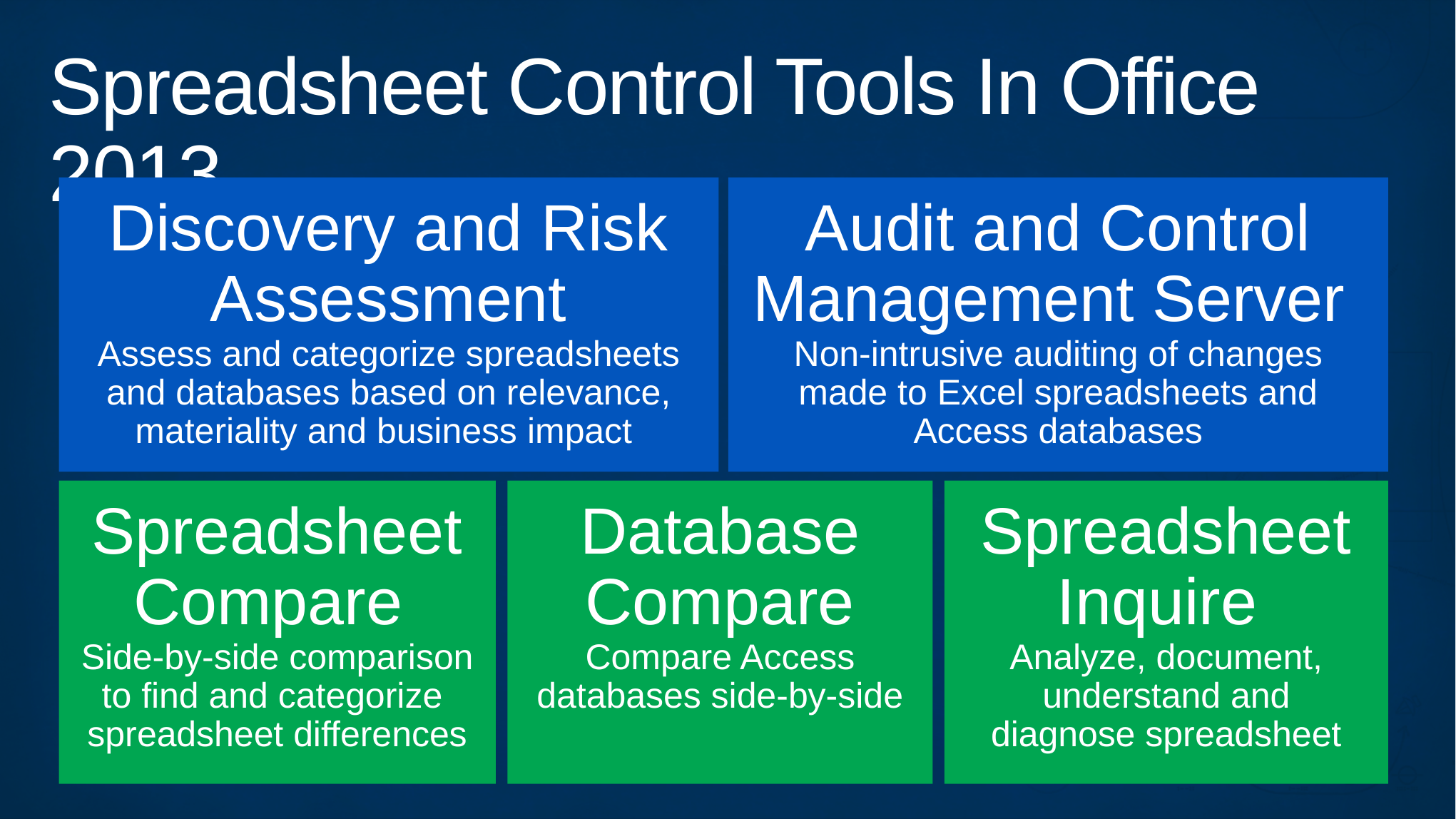

# Spreadsheet Control Tools In Office 2013
Audit and Control Management Server
Non-intrusive auditing of changes made to Excel spreadsheets and Access databases

Discovery and Risk Assessment
Assess and categorize spreadsheets and databases based on relevance, materiality and business impact

Spreadsheet Compare
Side-by-side comparison
to find and categorize  spreadsheet differences
Database Compare
Compare Access databases side-by-side

Spreadsheet Inquire
Analyze, document, understand and diagnose spreadsheet